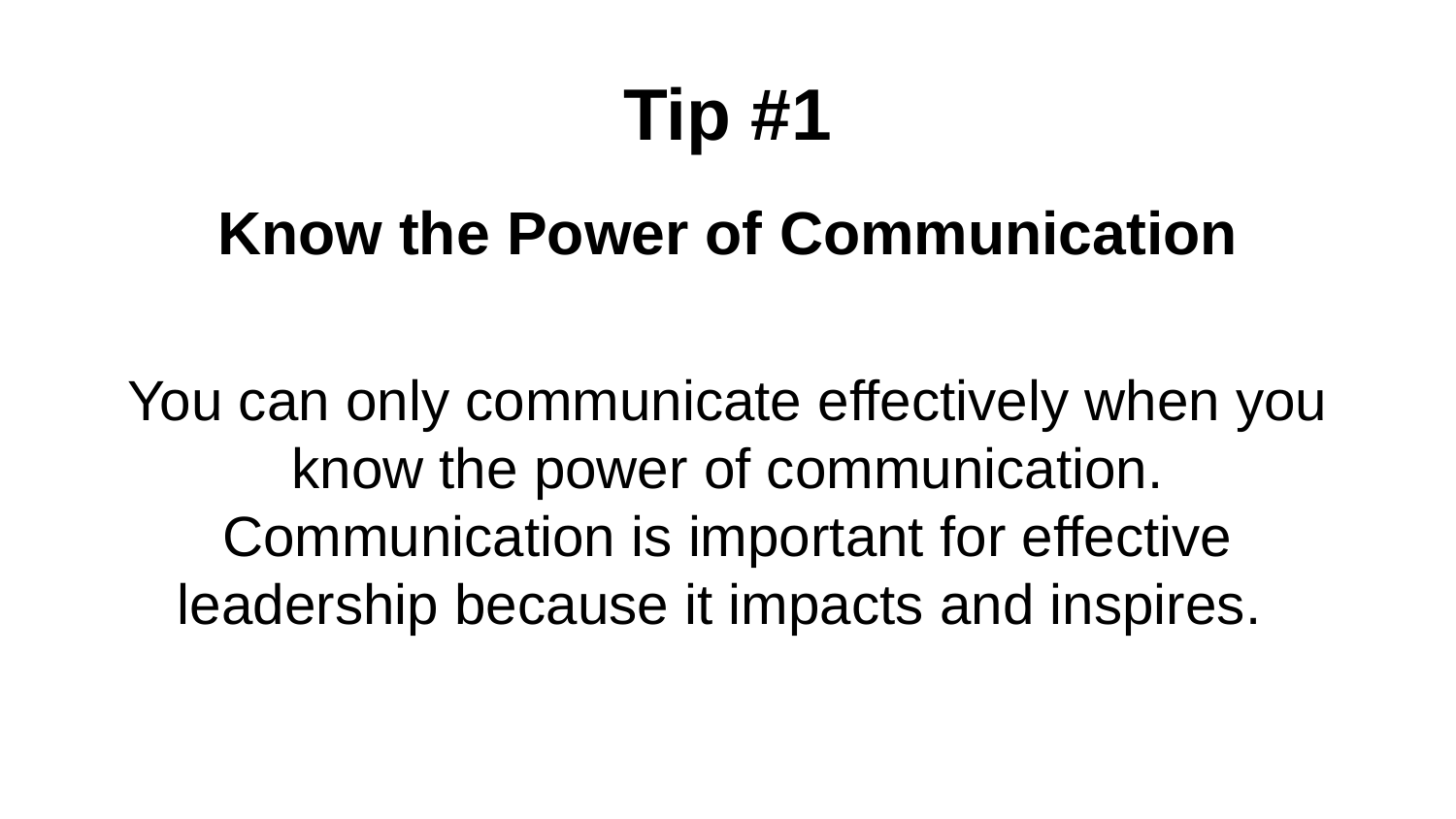

# Tip #1
Know the Power of Communication

You can only communicate effectively when you know the power of communication. Communication is important for effective leadership because it impacts and inspires.